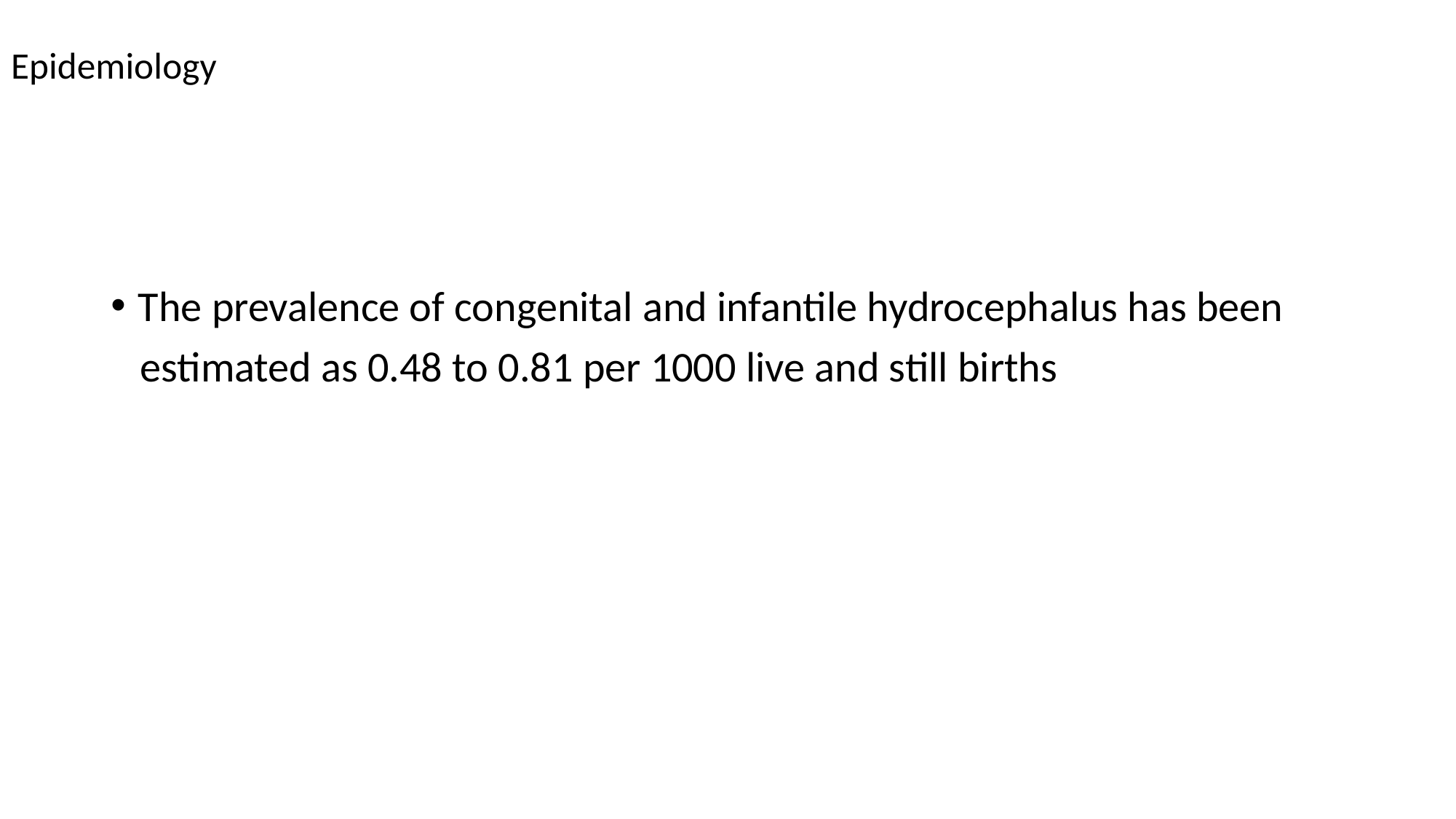

# Epidemiology

The prevalence of congenital and infantile hydrocephalus has been
   estimated as 0.48 to 0.81 per 1000 live and still births